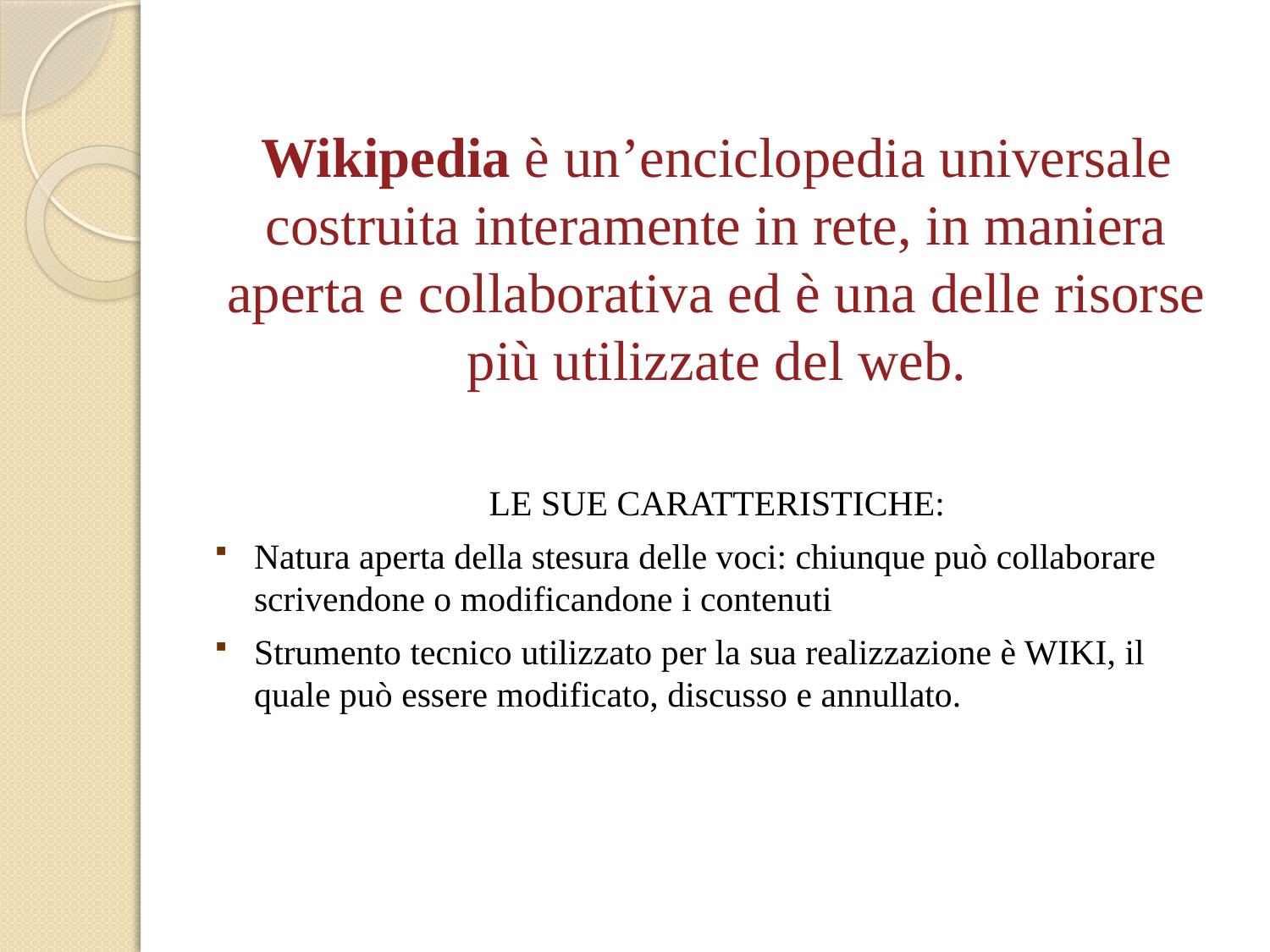

Wikipedia è un’enciclopedia universale costruita interamente in rete, in maniera aperta e collaborativa ed è una delle risorse più utilizzate del web.

LE SUE CARATTERISTICHE:
Natura aperta della stesura delle voci: chiunque può collaborare scrivendone o modificandone i contenuti
Strumento tecnico utilizzato per la sua realizzazione è WIKI, il quale può essere modificato, discusso e annullato.